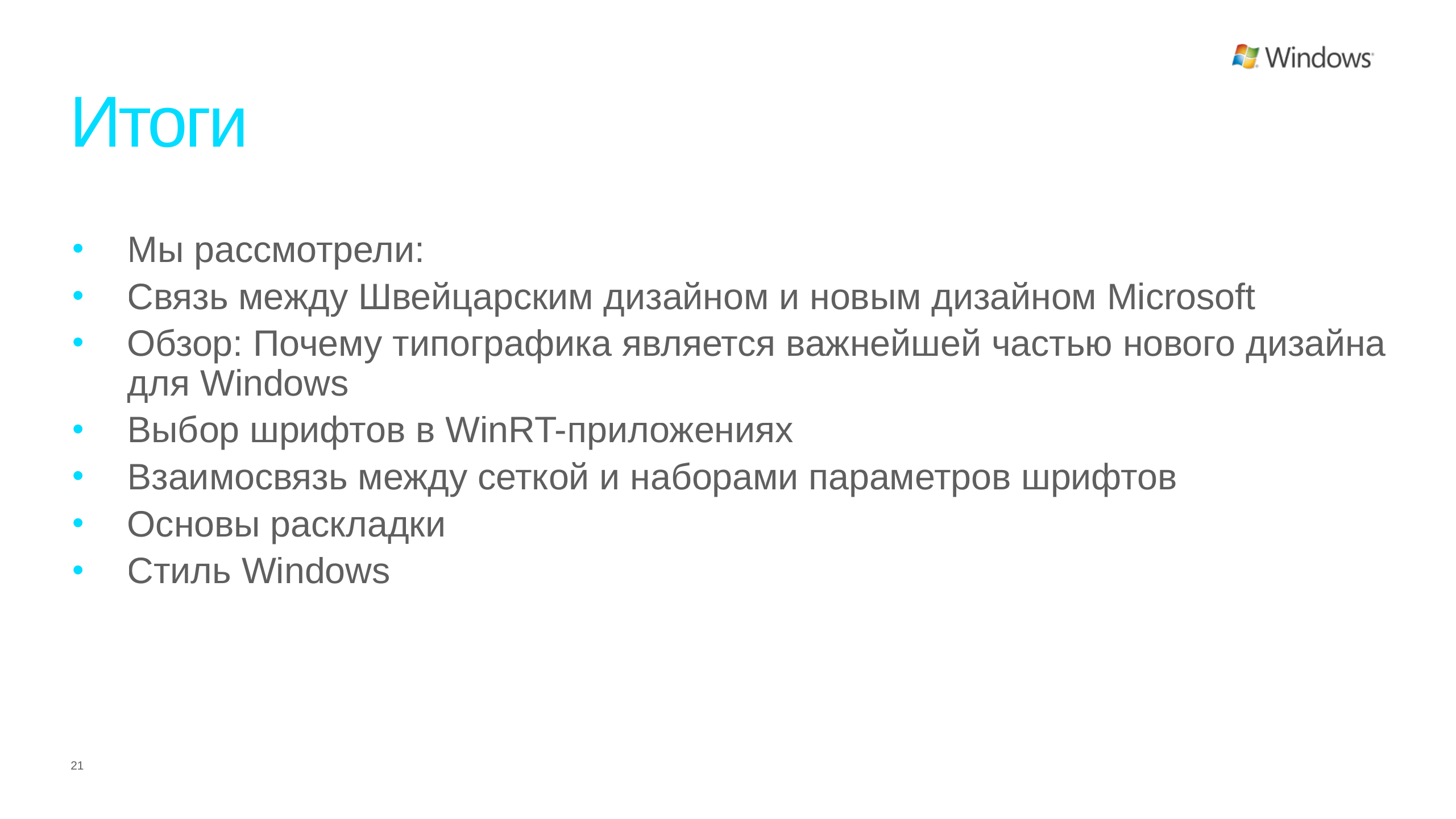

# Итоги

Мы рассмотрели:
Связь между Швейцарским дизайном и новым дизайном Microsoft
Обзор: Почему типографика является важнейшей частью нового дизайна для Windows
Выбор шрифтов в WinRT-приложениях
Взаимосвязь между сеткой и наборами параметров шрифтов
Основы раскладки
Стиль Windows